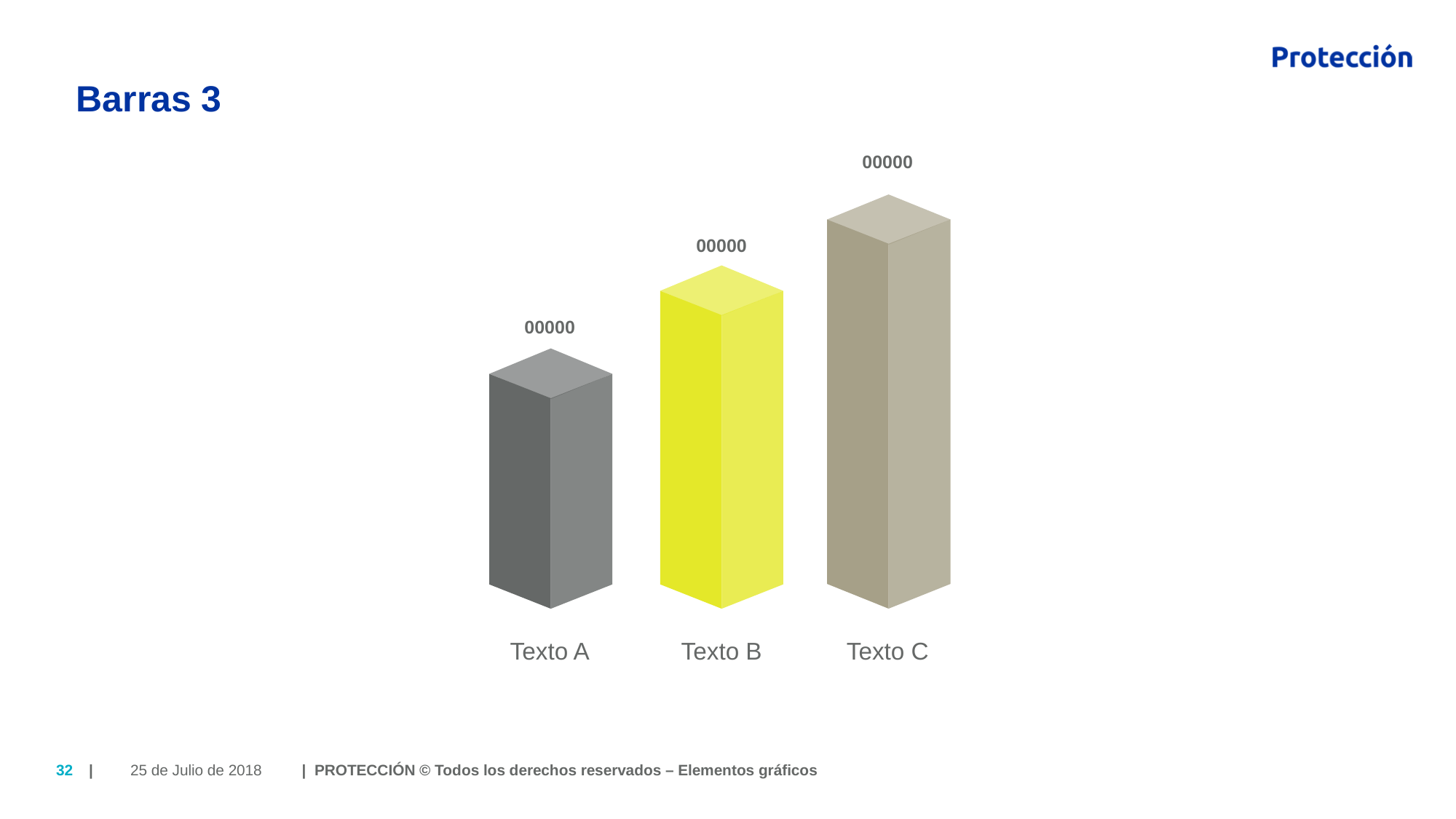

# Barras 3
00000

00000

00000

Texto A
Texto B
Texto C
25 de Julio de 2018
32
|                                                  |  PROTECCIÓN © Todos los derechos reservados – Elementos gráficos